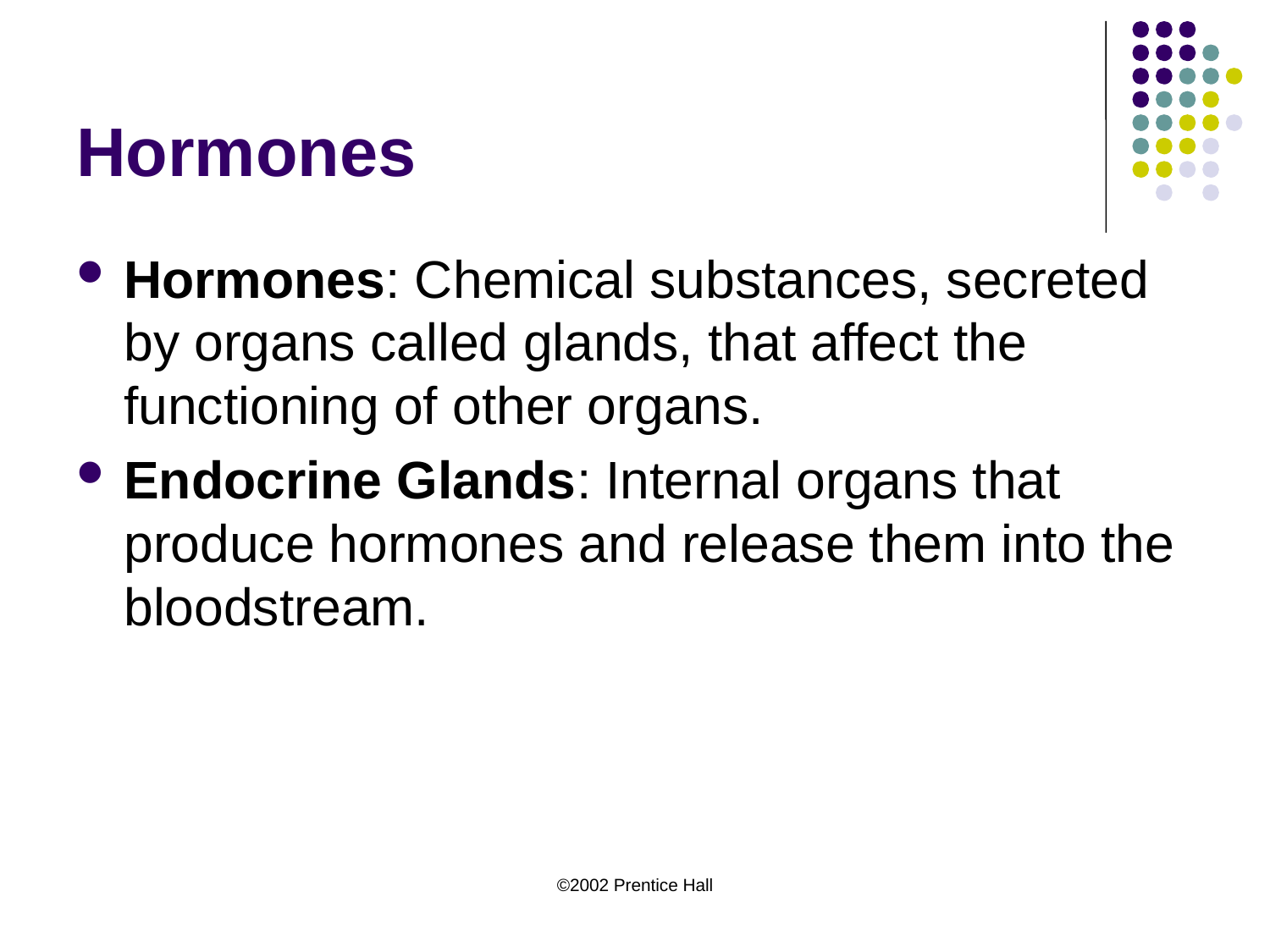

# Hormones
Hormones: Chemical substances, secreted by organs called glands, that affect the functioning of other organs.
Endocrine Glands: Internal organs that produce hormones and release them into the bloodstream.
©2002 Prentice Hall